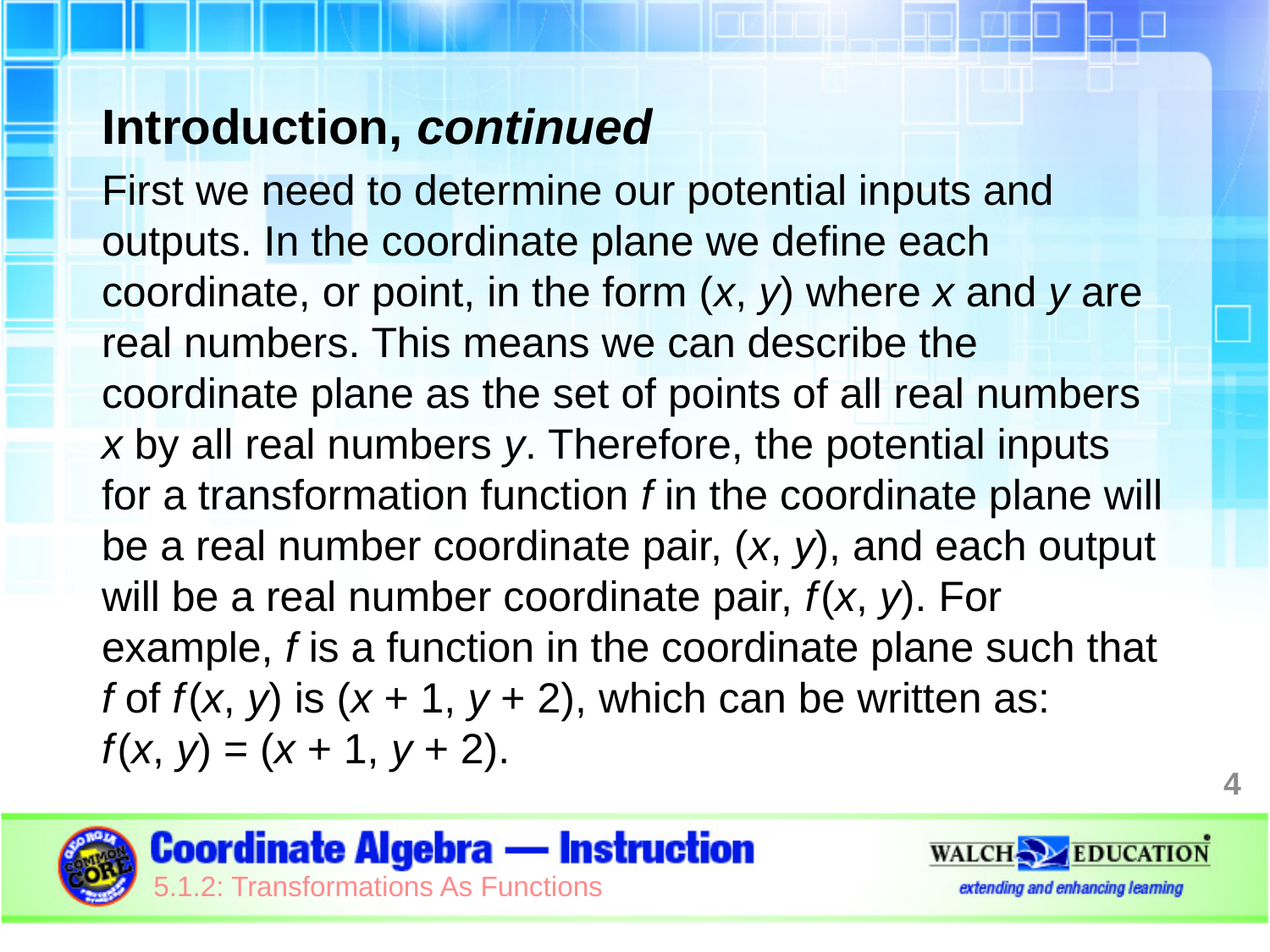

Introduction, continued
First we need to determine our potential inputs and outputs. In the coordinate plane we define each coordinate, or point, in the form (x, y) where x and y are real numbers. This means we can describe the coordinate plane as the set of points of all real numbers x by all real numbers y. Therefore, the potential inputs for a transformation function f in the coordinate plane will be a real number coordinate pair, (x, y), and each output will be a real number coordinate pair, f (x, y). For example, f is a function in the coordinate plane such that f of f (x, y) is (x + 1, y + 2), which can be written as:
f (x, y) = (x + 1, y + 2).

4
5.1.2: Transformations As Functions